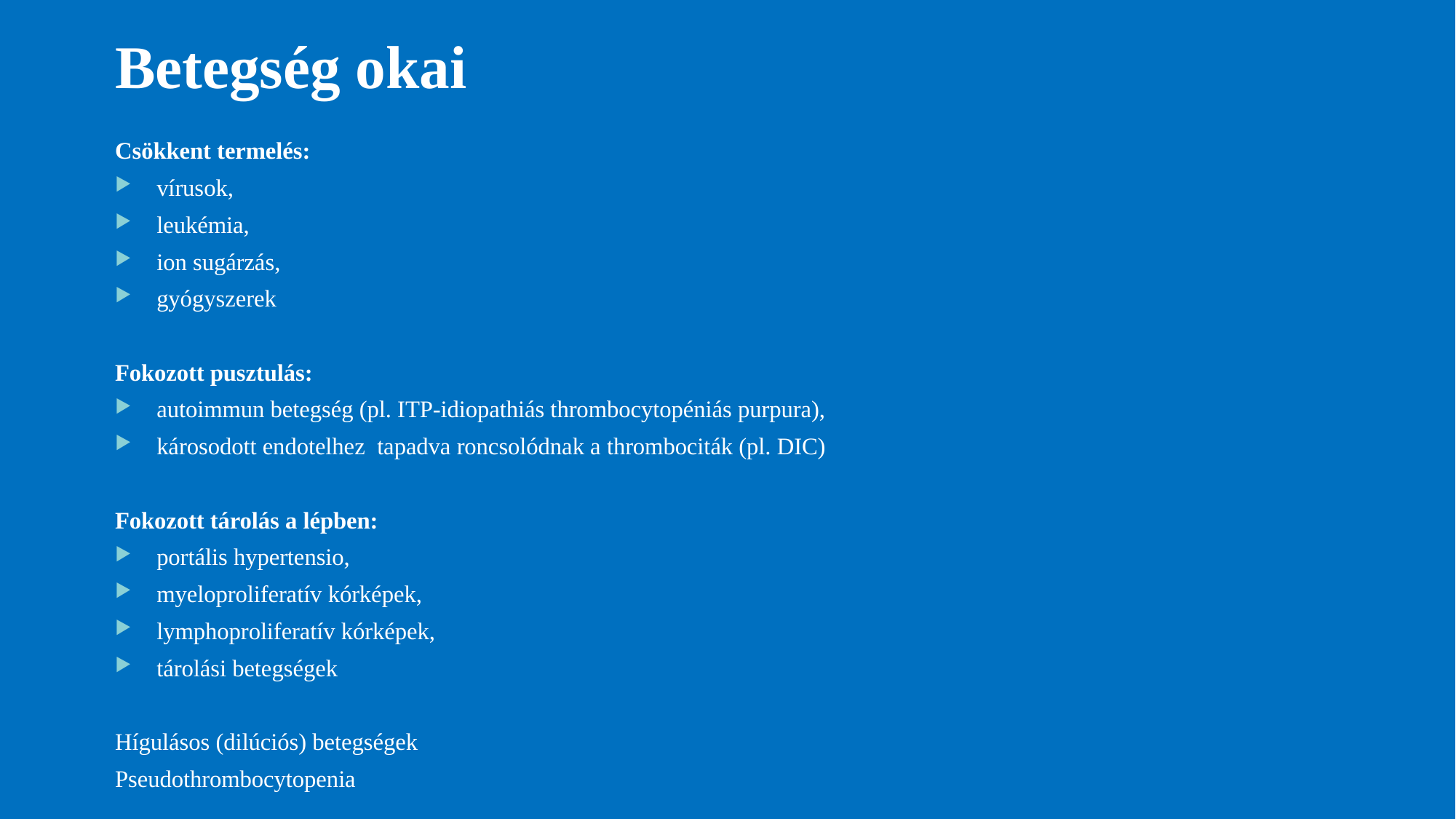

# Betegség okai
Csökkent termelés:
vírusok,
leukémia,
ion sugárzás,
gyógyszerek

Fokozott pusztulás:
autoimmun betegség (pl. ITP-idiopathiás thrombocytopéniás purpura),
károsodott endotelhez  tapadva roncsolódnak a thrombociták (pl. DIC)

Fokozott tárolás a lépben:
portális hypertensio,
myeloproliferatív kórképek,
lymphoproliferatív kórképek,
tárolási betegségek

Hígulásos (dilúciós) betegségek
Pseudothrombocytopenia